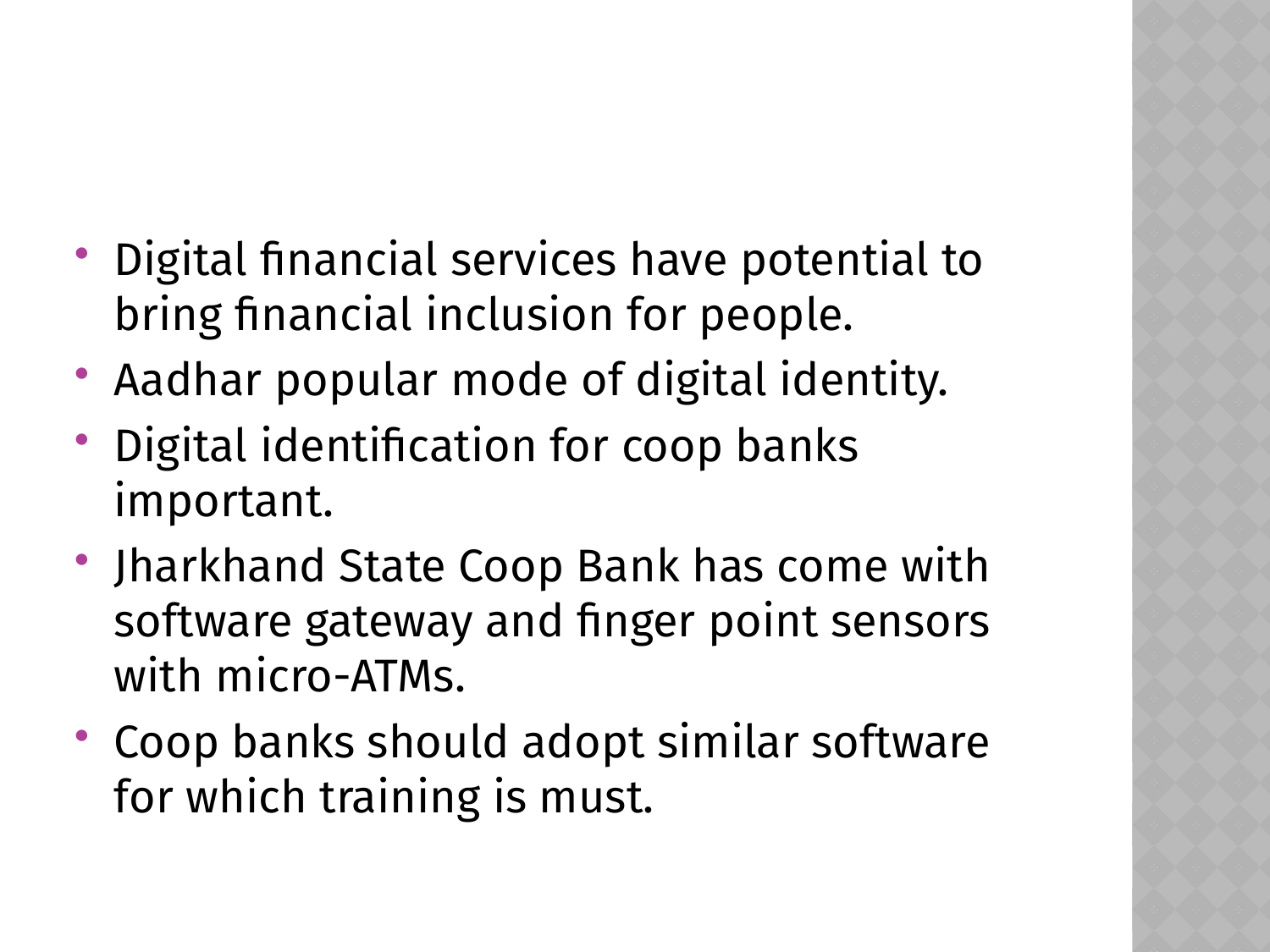

Digital financial services have potential to bring financial inclusion for people.
Aadhar popular mode of digital identity.
Digital identification for coop banks important.
Jharkhand State Coop Bank has come with software gateway and finger point sensors with micro-ATMs.
Coop banks should adopt similar software for which training is must.